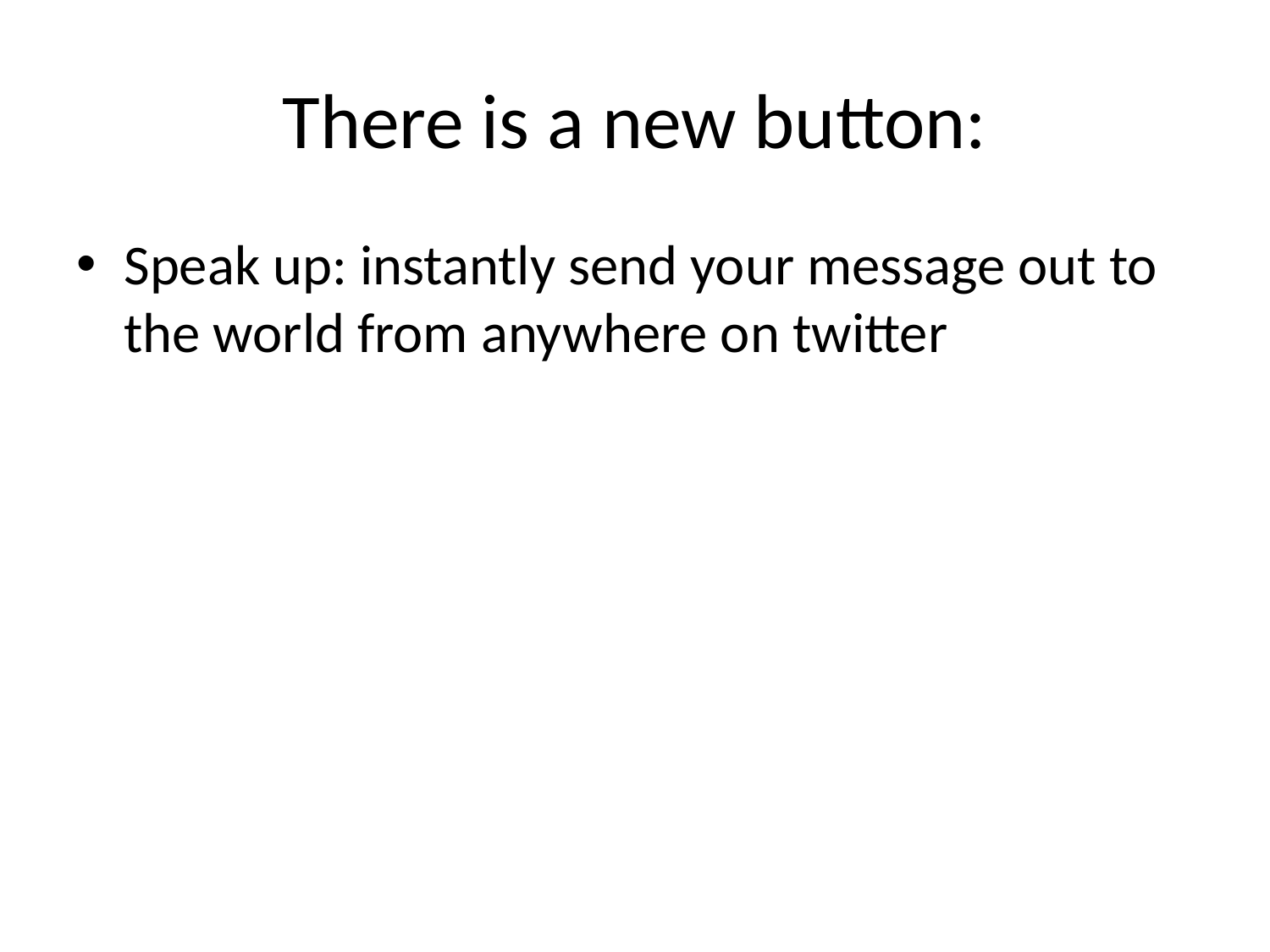

# There is a new button:
Speak up: instantly send your message out to the world from anywhere on twitter